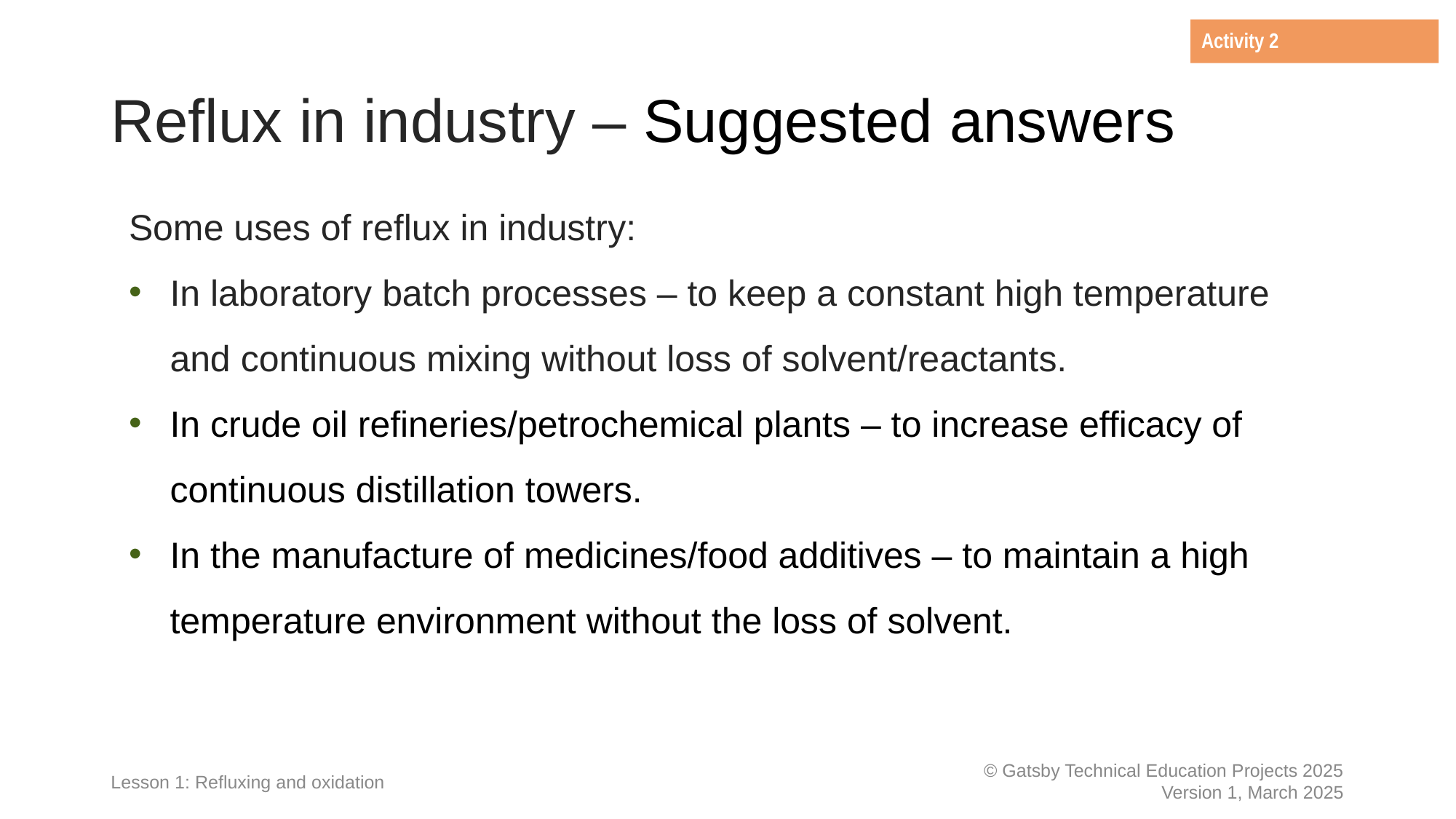

Activity 2
# Reflux in industry – Suggested answers

Some uses of reflux in industry:
In laboratory batch processes – to keep a constant high temperature and continuous mixing without loss of solvent/reactants.
In crude oil refineries/petrochemical plants – to increase efficacy of continuous distillation towers.
In the manufacture of medicines/food additives – to maintain a high temperature environment without the loss of solvent.

Lesson 1: Refluxing and oxidation